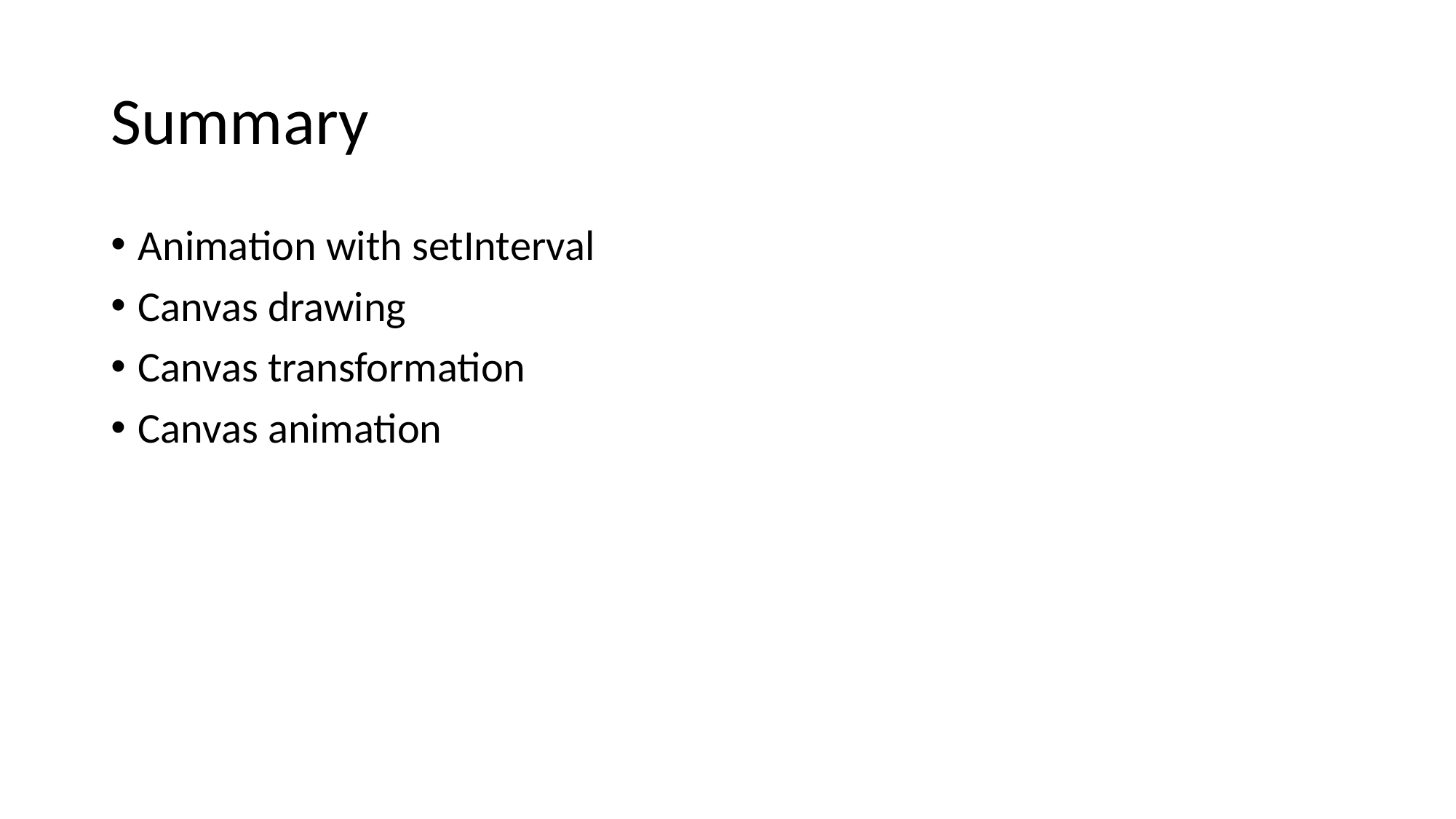

# Summary
Animation with setInterval
Canvas drawing
Canvas transformation
Canvas animation